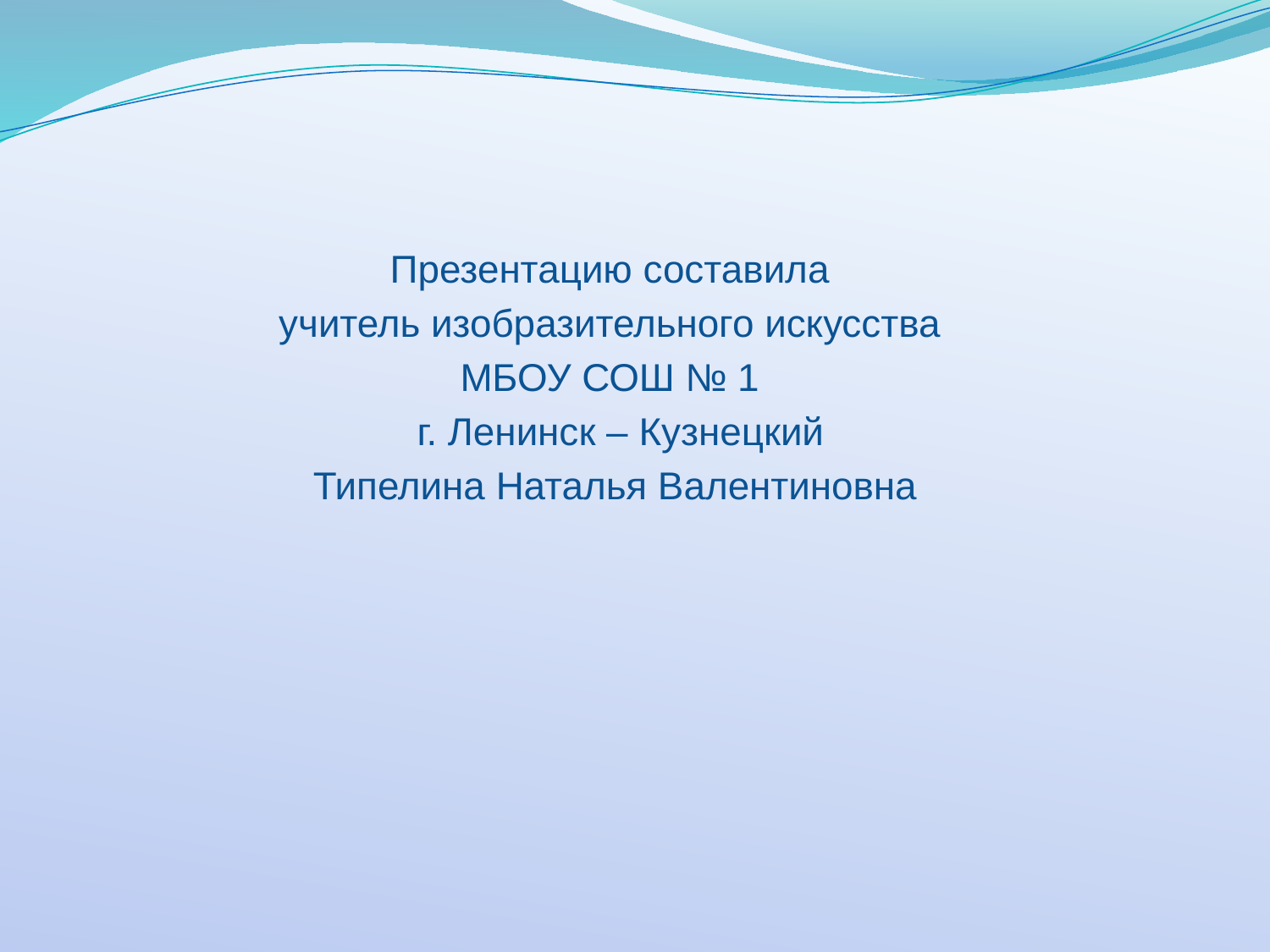

#
Презентацию составила
учитель изобразительного искусства
МБОУ СОШ № 1
 г. Ленинск – Кузнецкий
Типелина Наталья Валентиновна